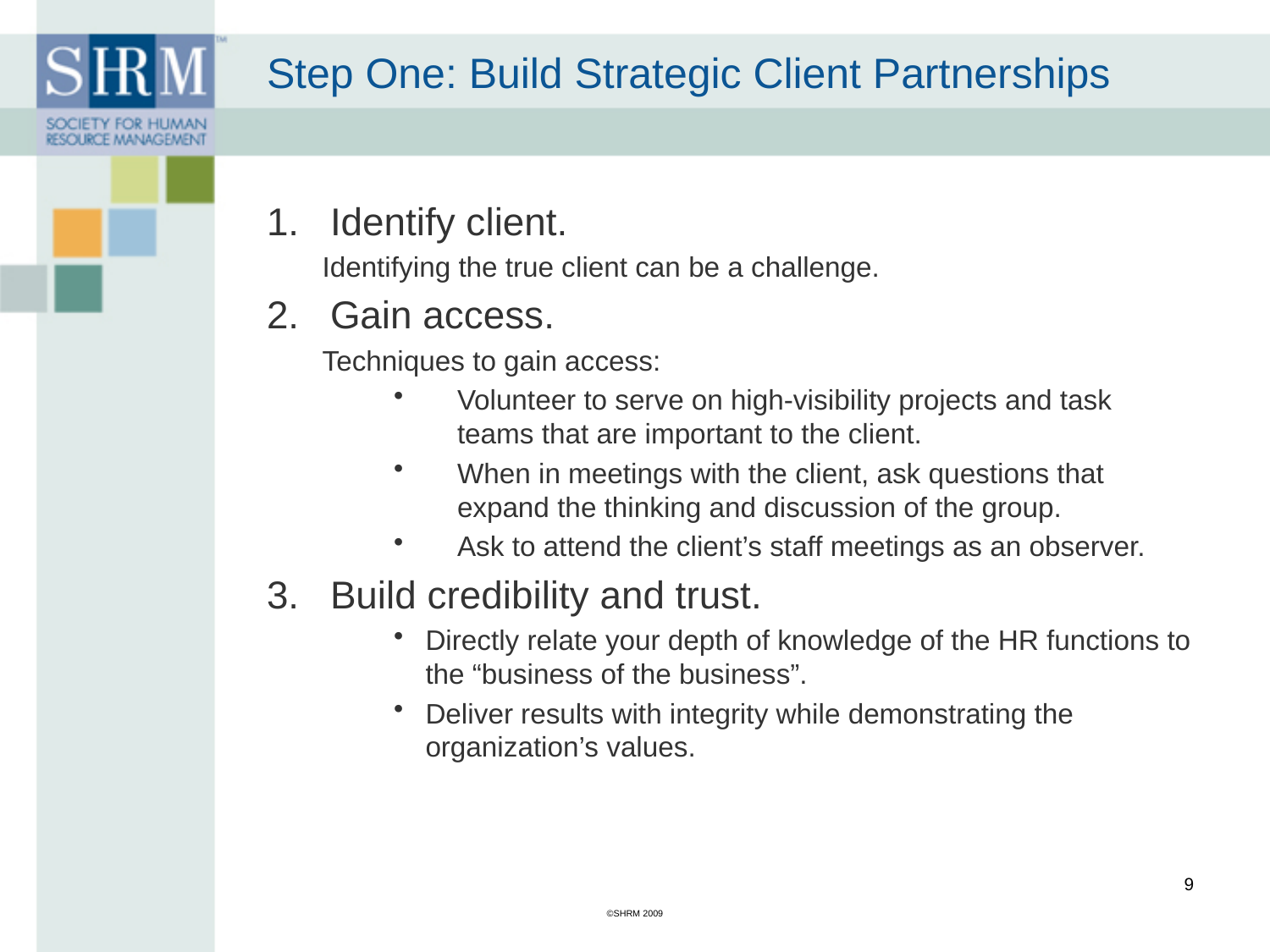

# Step One: Build Strategic Client Partnerships
Identify client.
Identifying the true client can be a challenge.
Gain access.
Techniques to gain access:
Volunteer to serve on high-visibility projects and task teams that are important to the client.
When in meetings with the client, ask questions that expand the thinking and discussion of the group.
Ask to attend the client’s staff meetings as an observer.
Build credibility and trust.
Directly relate your depth of knowledge of the HR functions to the “business of the business”.
Deliver results with integrity while demonstrating the organization’s values.
9
©SHRM 2009